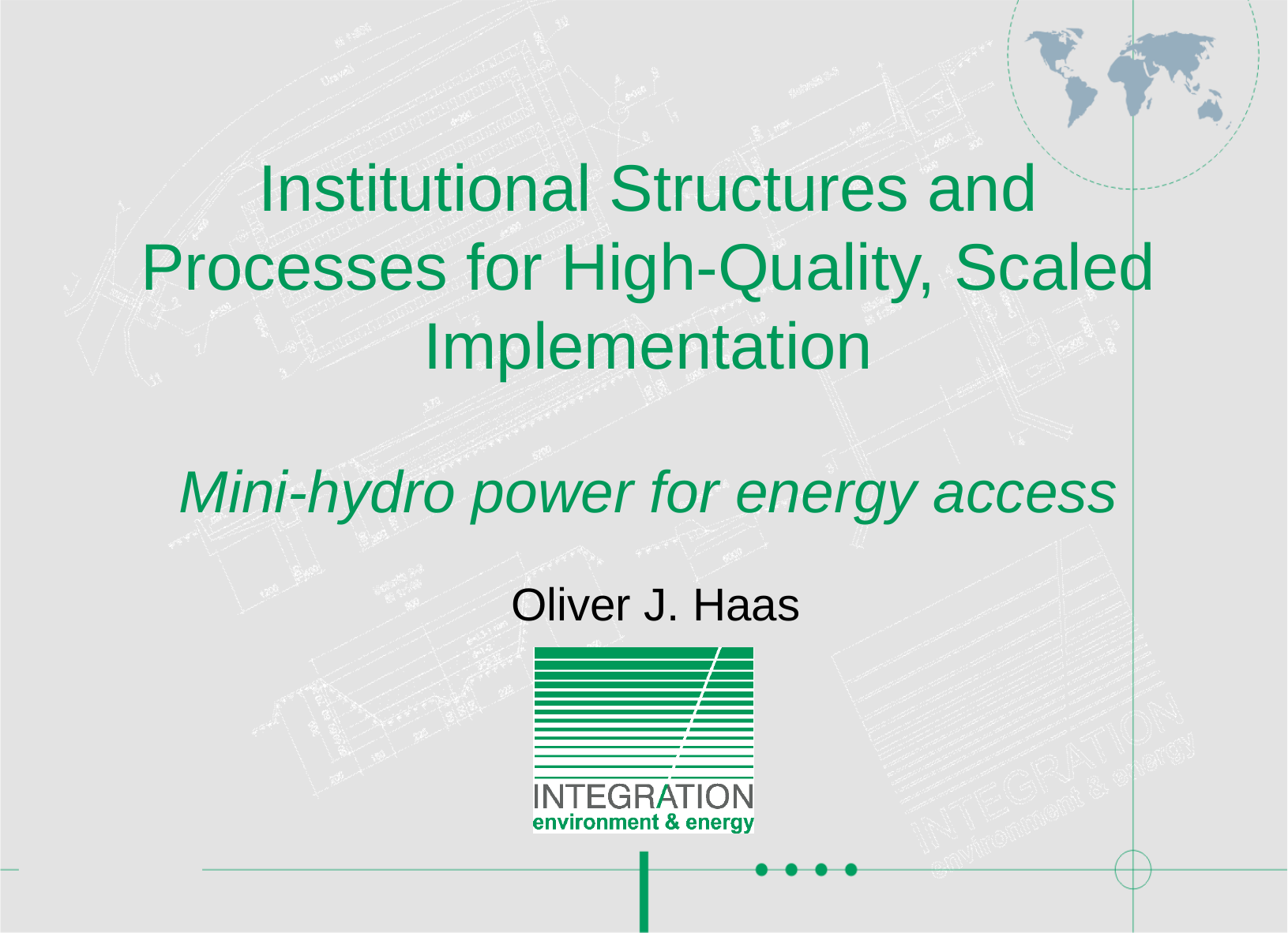

# Institutional Structures and Processes for High-Quality, Scaled Implementation Mini-hydro power for energy access
Oliver J. Haas